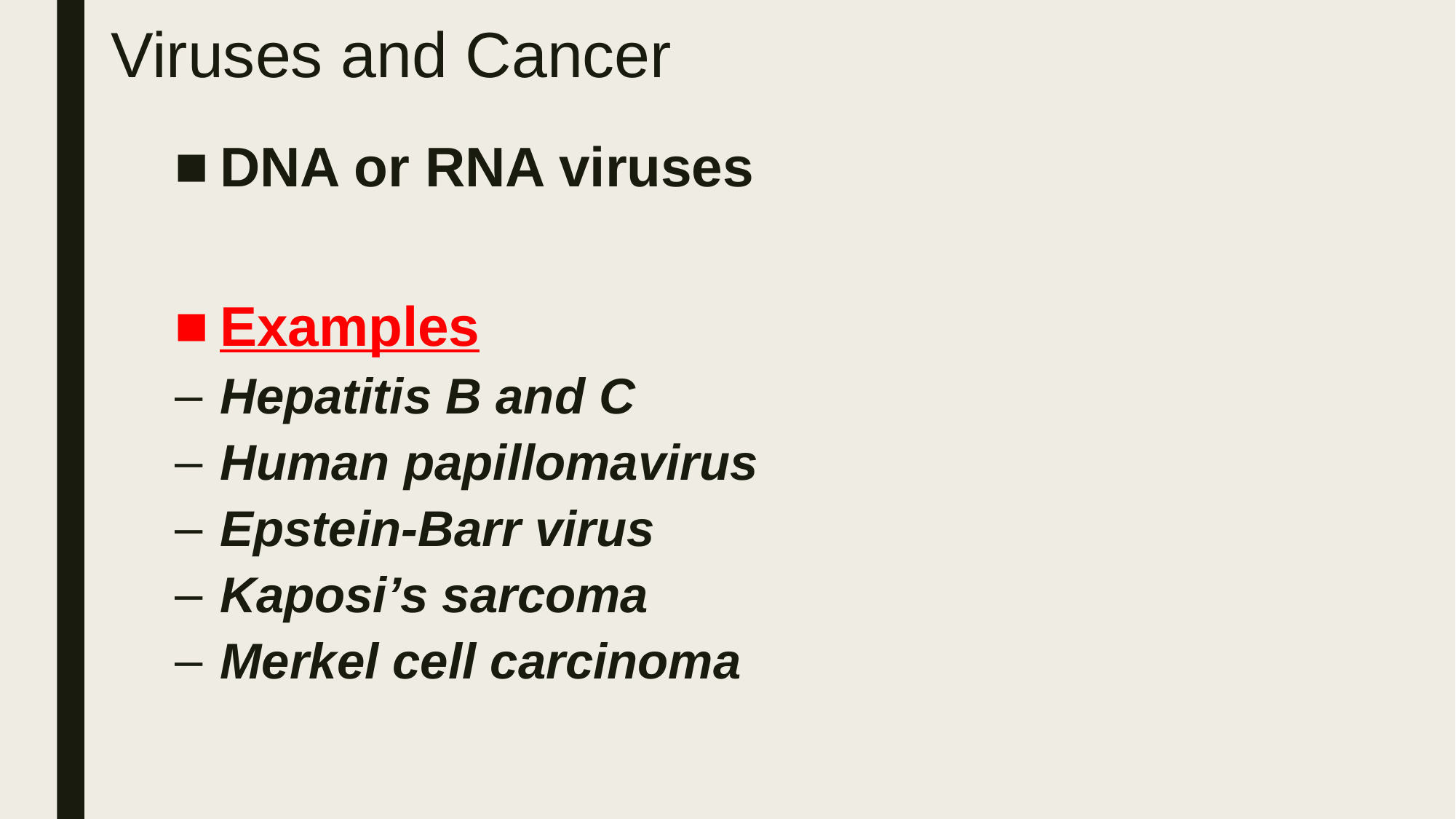

# Viruses and Cancer
DNA or RNA viruses

Examples
Hepatitis B and C
Human papillomavirus
Epstein-Barr virus
Kaposi’s sarcoma
Merkel cell carcinoma